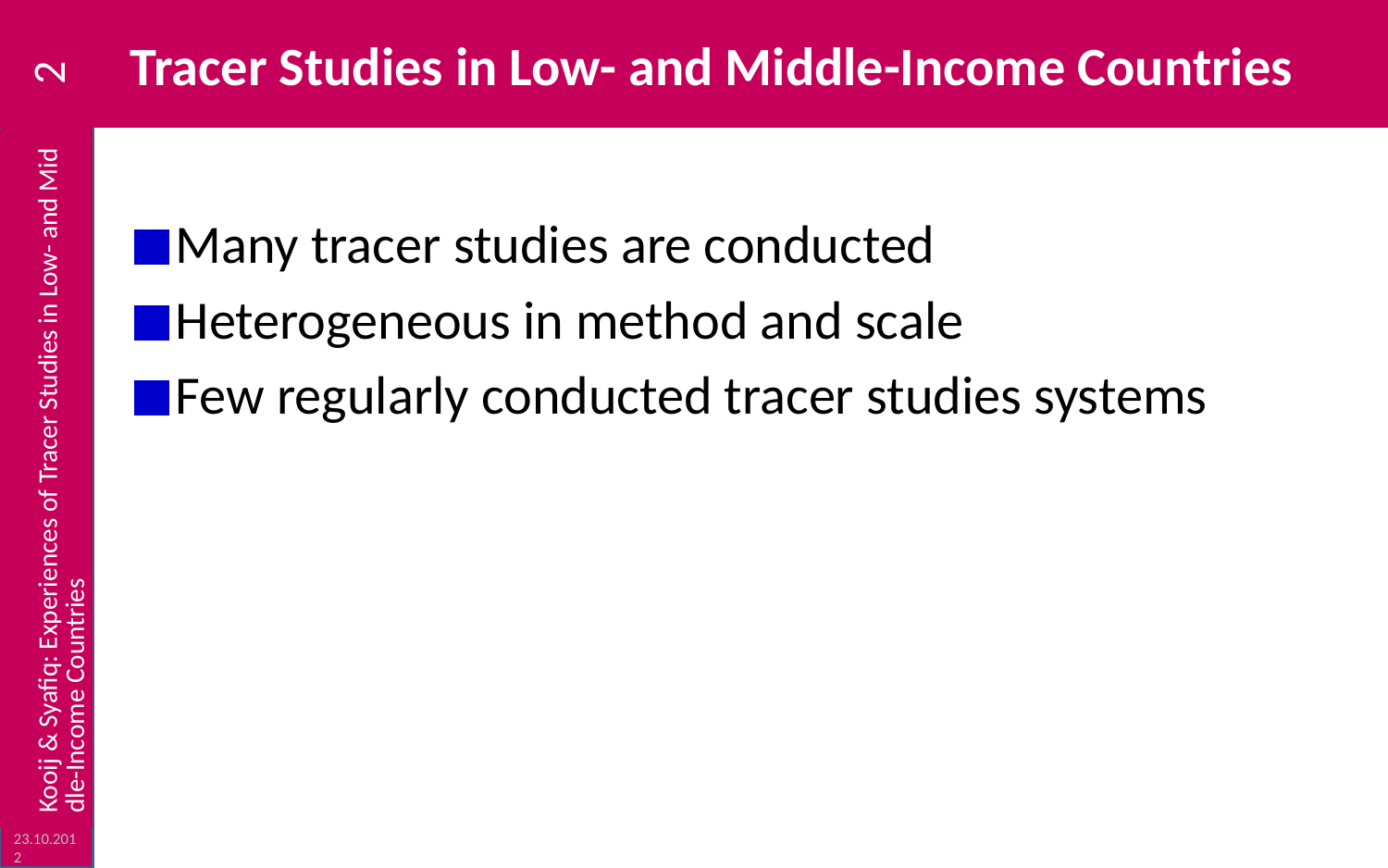

# Tracer Studies in Low- and Middle-Income Countries
2
Many tracer studies are conducted
Heterogeneous in method and scale
Few regularly conducted tracer studies systems
Kooij & Syafiq: Experiences of Tracer Studies in Low- and Middle-Income Countries
23.10.2012